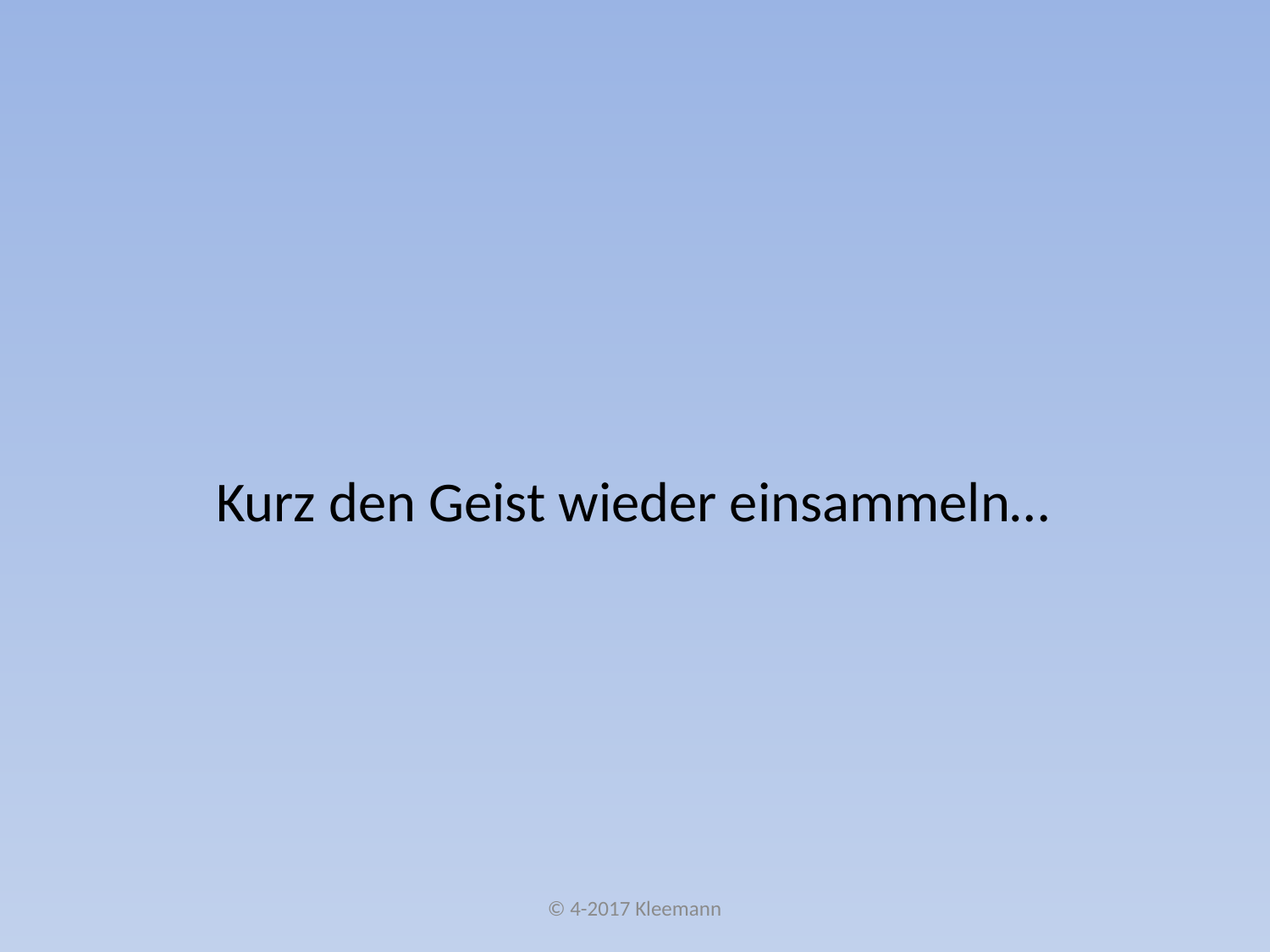

#

           Kurz den Geist wieder einsammeln…
© 4-2017 Kleemann